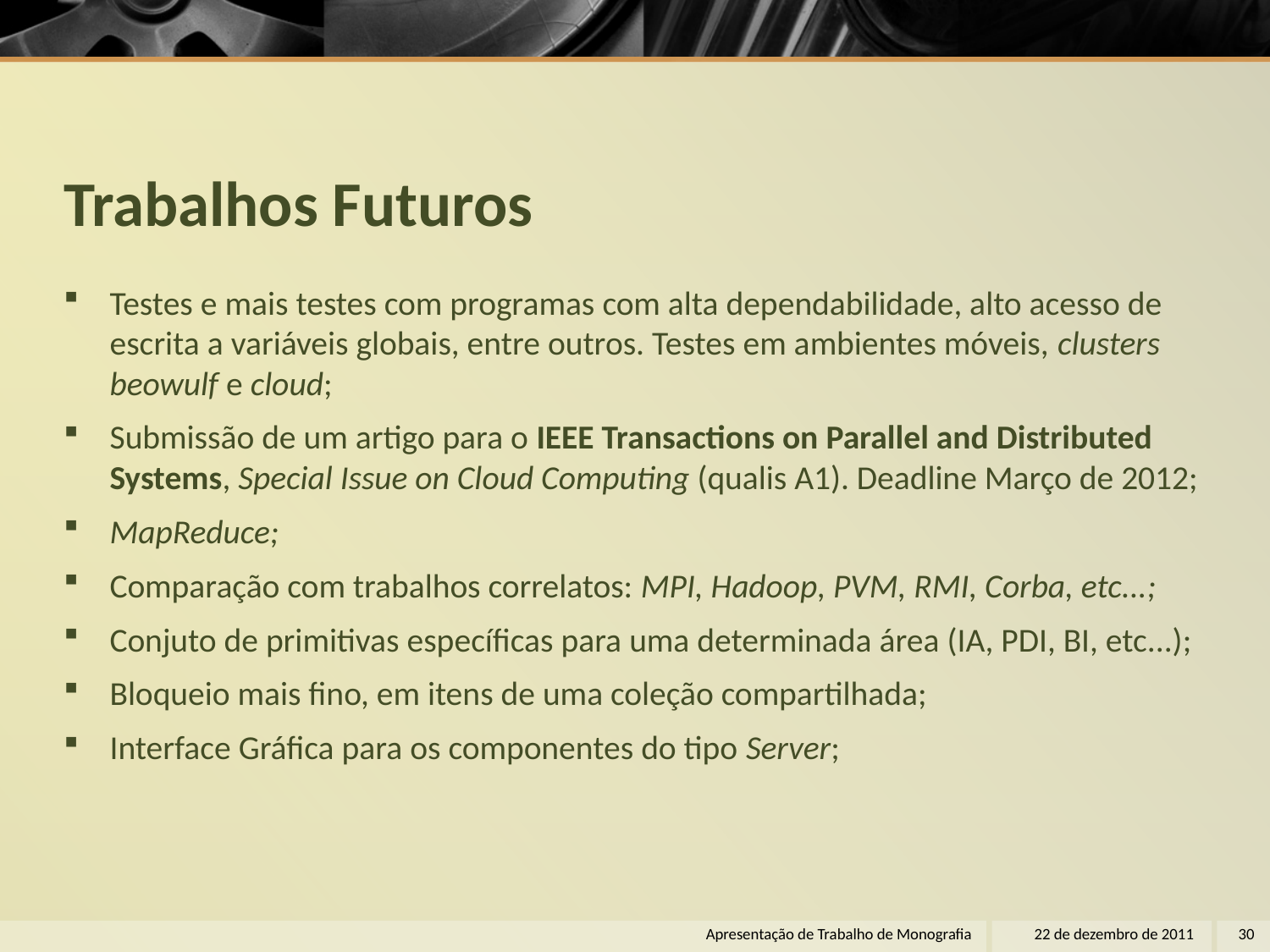

# Trabalhos Futuros
Testes e mais testes com programas com alta dependabilidade, alto acesso de escrita a variáveis globais, entre outros. Testes em ambientes móveis, clusters beowulf e cloud;
Submissão de um artigo para o IEEE Transactions on Parallel and Distributed Systems, Special Issue on Cloud Computing (qualis A1). Deadline Março de 2012;
MapReduce;
Comparação com trabalhos correlatos: MPI, Hadoop, PVM, RMI, Corba, etc...;
Conjuto de primitivas específicas para uma determinada área (IA, PDI, BI, etc...);
Bloqueio mais fino, em itens de uma coleção compartilhada;
Interface Gráfica para os componentes do tipo Server;
Apresentação de Trabalho de Monografia
22 de dezembro de 2011
30